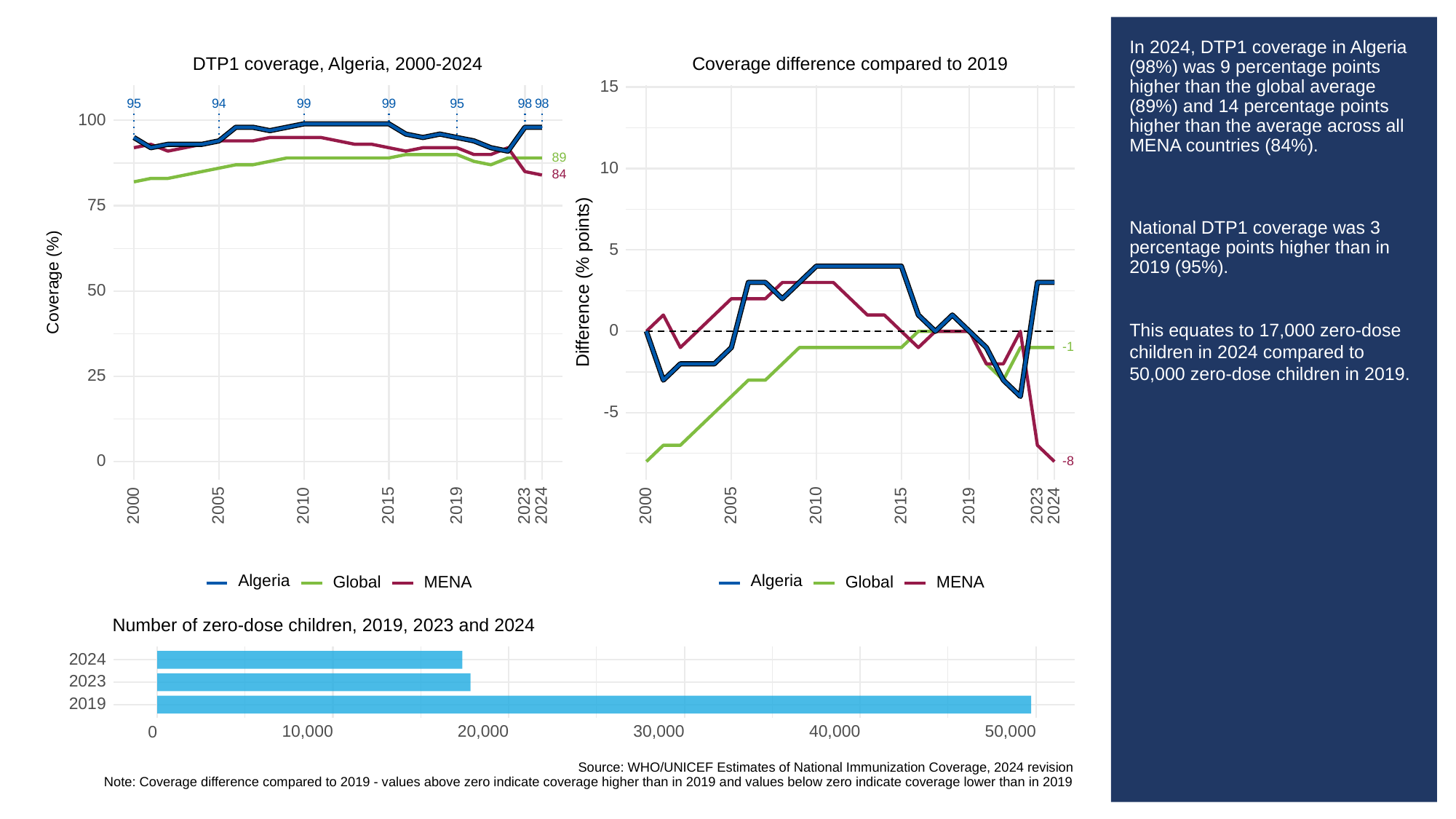

# In 2024, DTP1 coverage in Algeria (98%) was 9 percentage points higher than the global average (89%) and 14 percentage points higher than the average across all MENA countries (84%).

National DTP1 coverage was 3 percentage points higher than in 2019 (95%).

This equates to 17,000 zero-dose children in 2024 compared to 50,000 zero-dose children in 2019.

Coverage difference compared to 2019
DTP1 coverage, Algeria, 2000-2024
15

95
94
99
99
95
98
98

100

89

10

84
75

5

Difference (% points)
Coverage (%)

50

0

-1
25

-5

0
-8

2023
2023
2000
2005
2010
2015
2019
2024
2000
2005
2010
2015
2019
2024
Algeria
Algeria
Global
Global
MENA
MENA

Number of zero-dose children, 2019, 2023 and 2024

2024

2023

2019

10,000
20,000
30,000
40,000
50,000
0
Source: WHO/UNICEF Estimates of National Immunization Coverage, 2024 revision
Note: Coverage difference compared to 2019 - values above zero indicate coverage higher than in 2019 and values below zero indicate coverage lower than in 2019